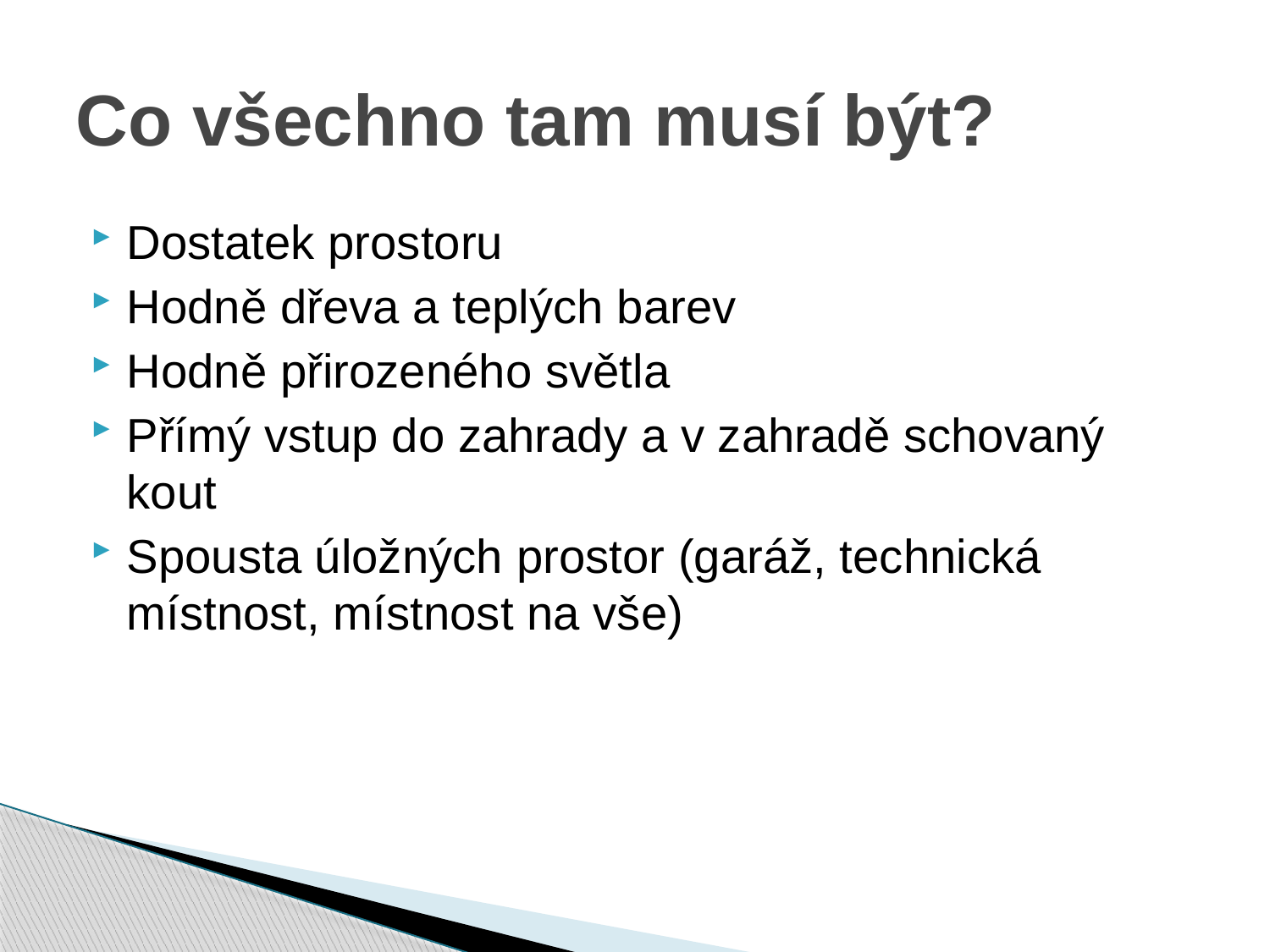

# Co všechno tam musí být?
Dostatek prostoru
Hodně dřeva a teplých barev
Hodně přirozeného světla
Přímý vstup do zahrady a v zahradě schovaný kout
Spousta úložných prostor (garáž, technická místnost, místnost na vše)